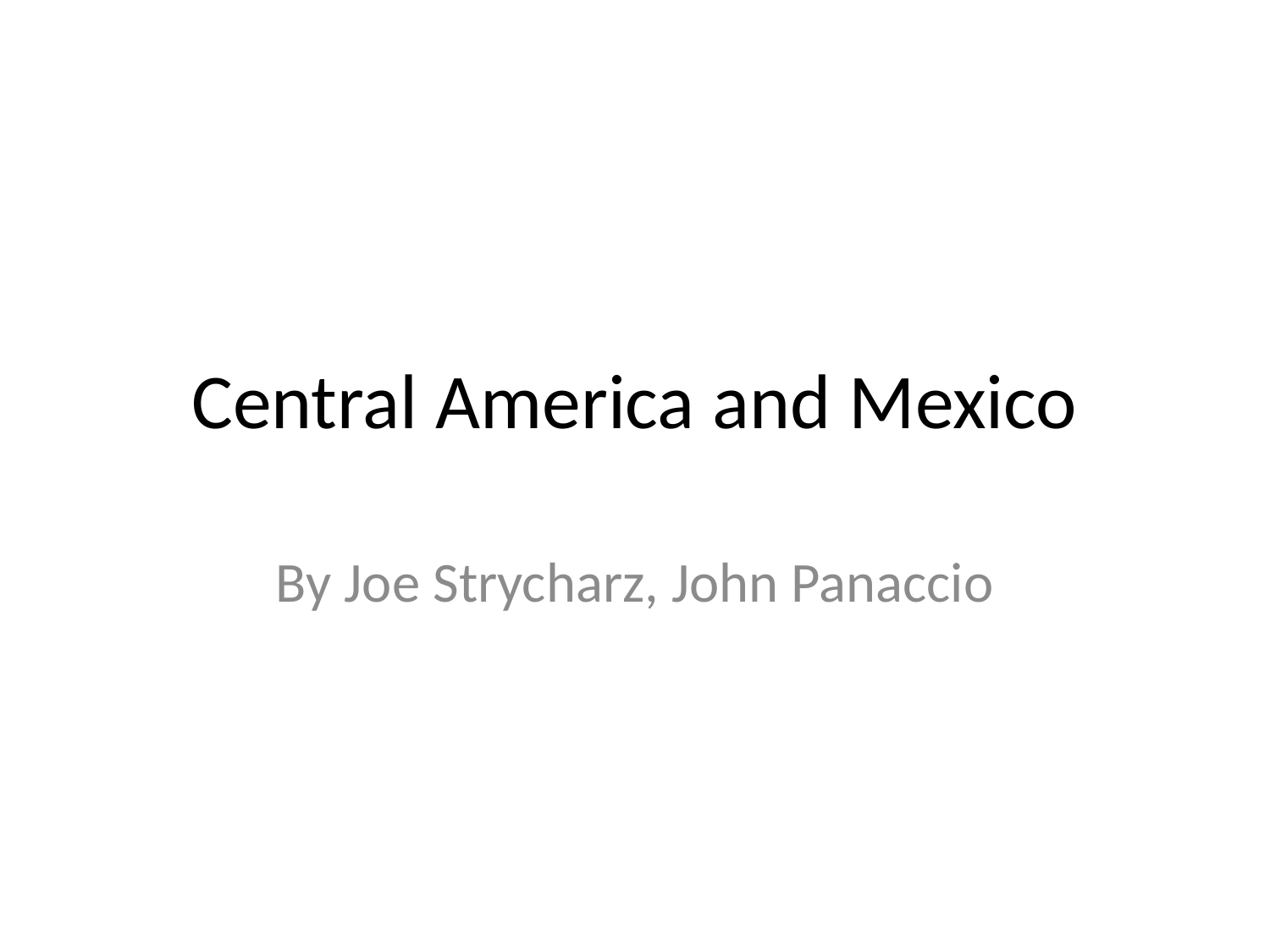

# Central America and Mexico
By Joe Strycharz, John Panaccio